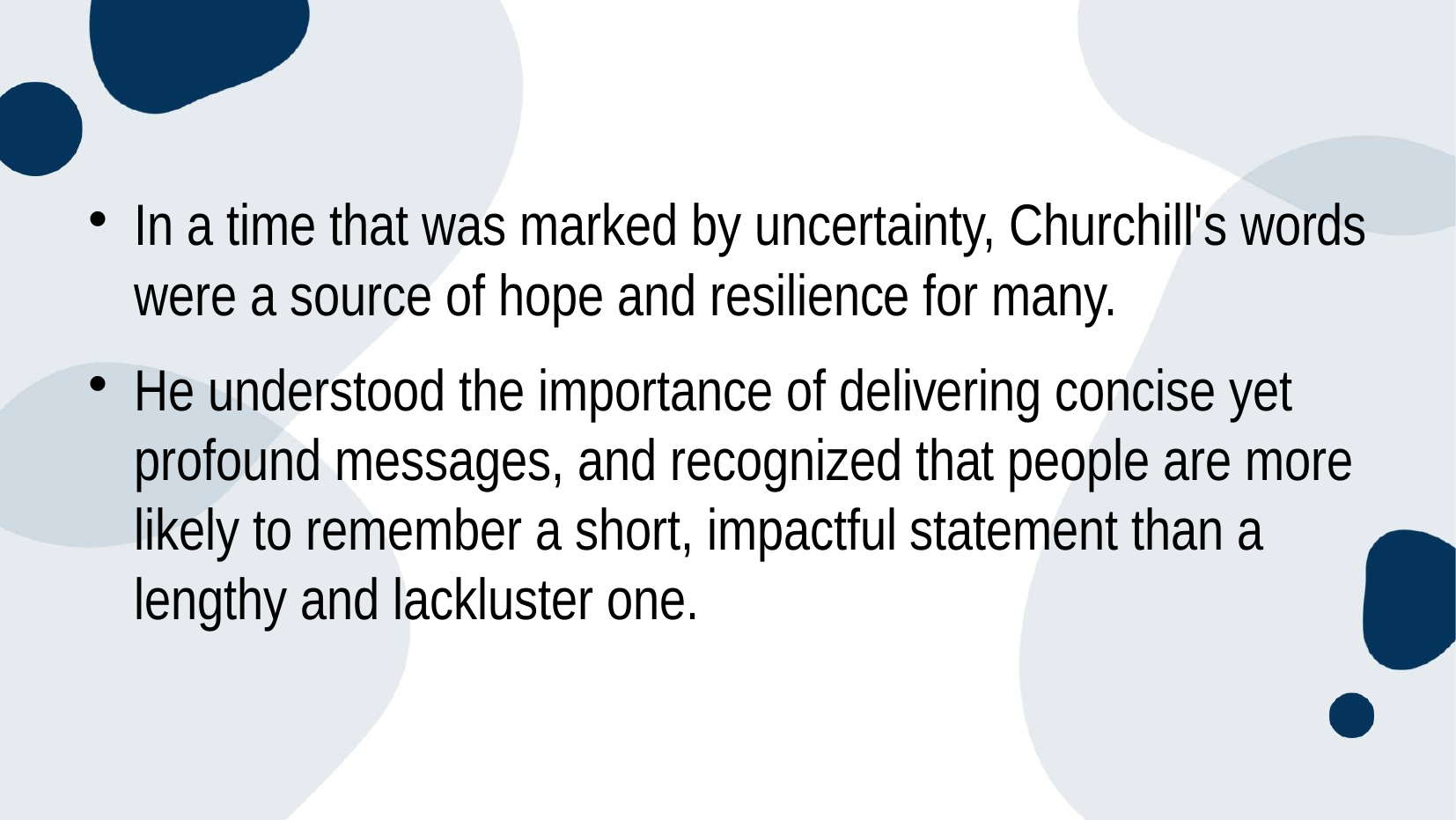

#
In a time that was marked by uncertainty, Churchill's words were a source of hope and resilience for many.
He understood the importance of delivering concise yet profound messages, and recognized that people are more likely to remember a short, impactful statement than a lengthy and lackluster one.